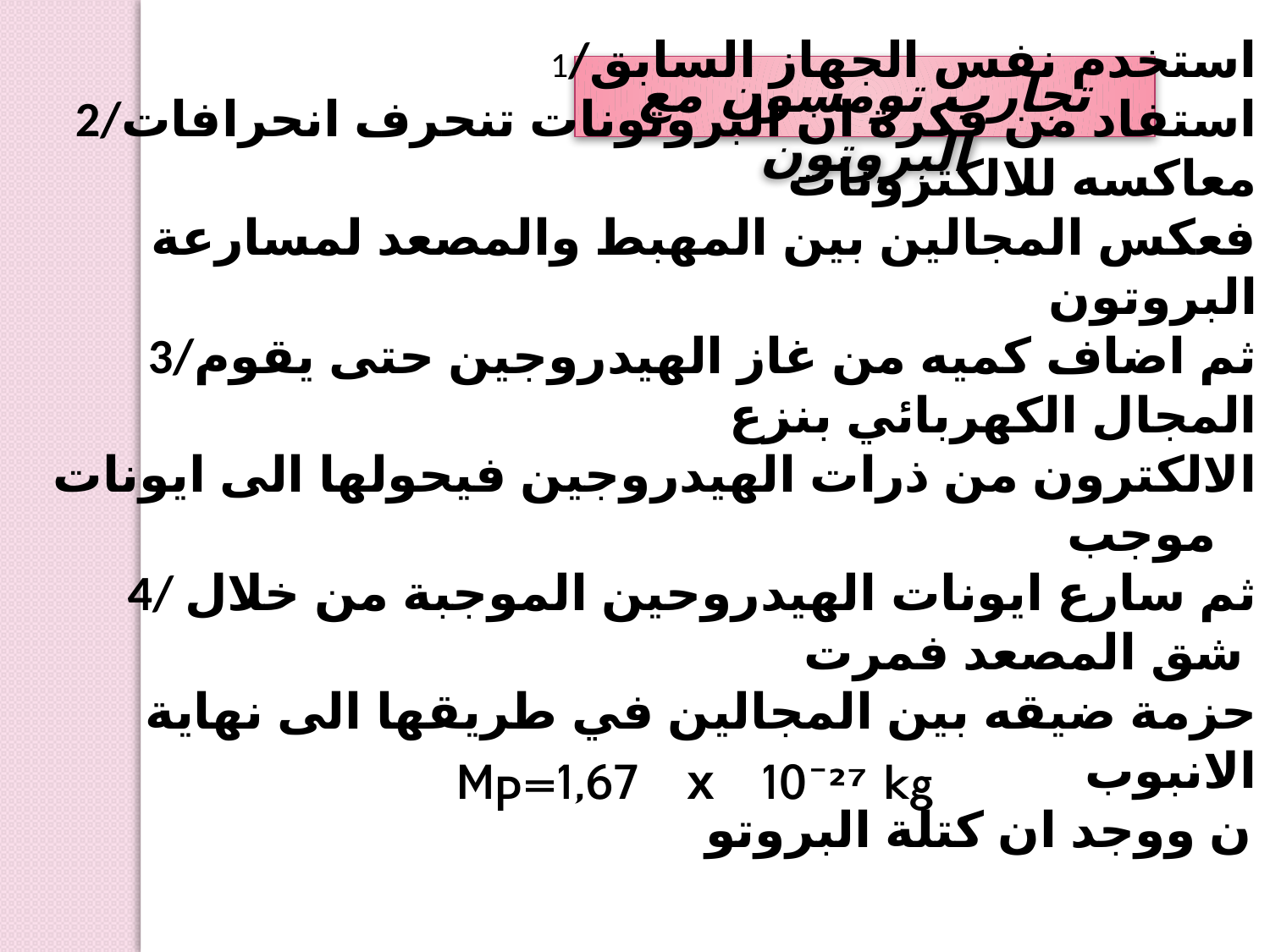

تجارب تومسون مع البروتون
 1/استخدم نفس الجهاز السابق
2/استفاد من فكرة ان البروتونات تنحرف انحرافات معاكسه للالكترونات
 فعكس المجالين بين المهبط والمصعد لمسارعة البروتون
  3/ثم اضاف كميه من غاز الهيدروجين حتى يقوم المجال الكهربائي بنزع
الالكترون من ذرات الهيدروجين فيحولها الى ايونات موجب
  4/ ثم سارع ايونات الهيدروحين الموجبة من خلال شق المصعد فمرت
 حزمة ضيقه بين المجالين في طريقها الى نهاية الانبوب
    ن ووجد ان كتلة البروتو

Mp=1,67   х   10¯²⁷ kg